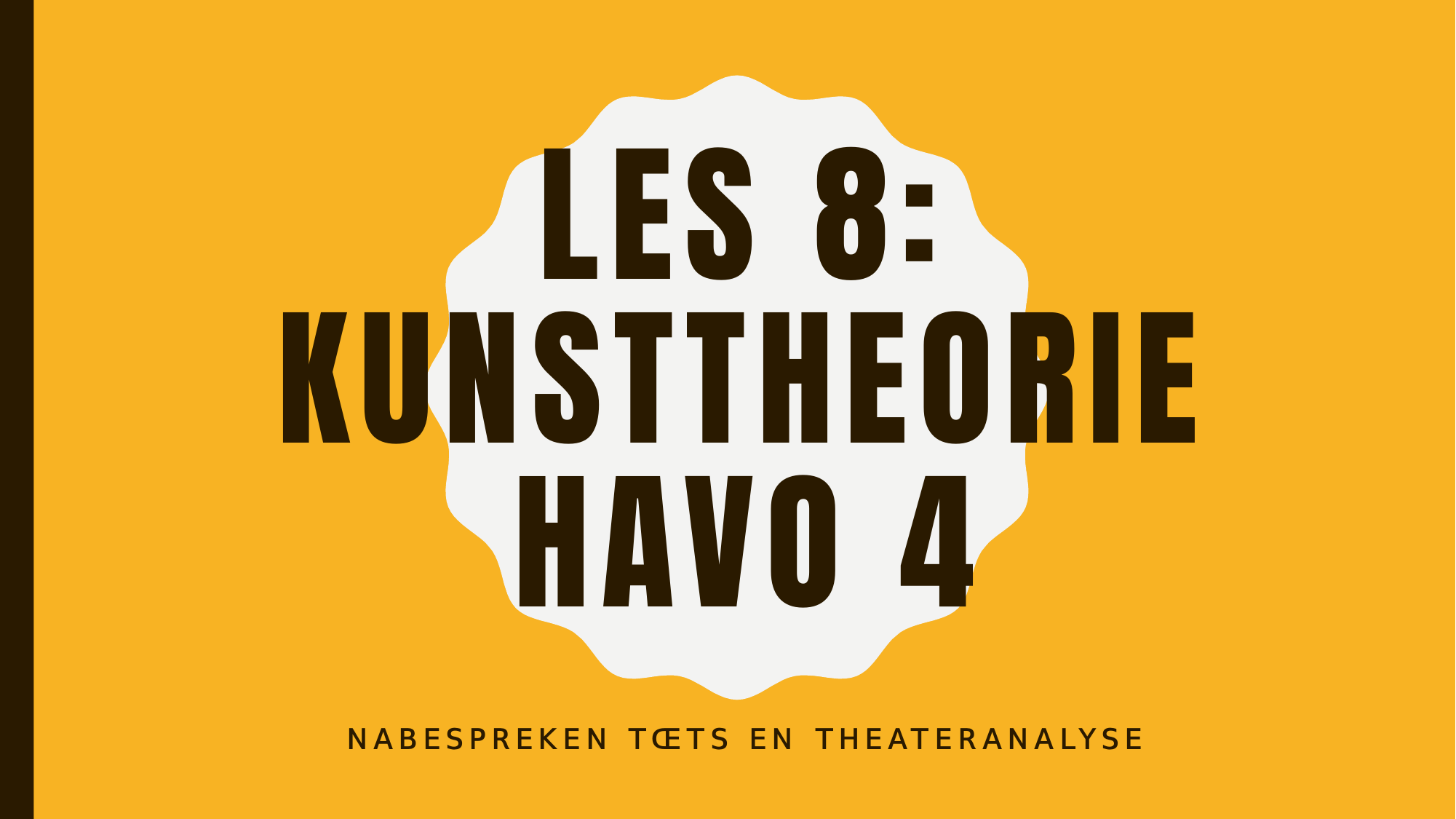

# Les 8: kunsttheorie havo 4
Nabespreken toets en Theateranalyse